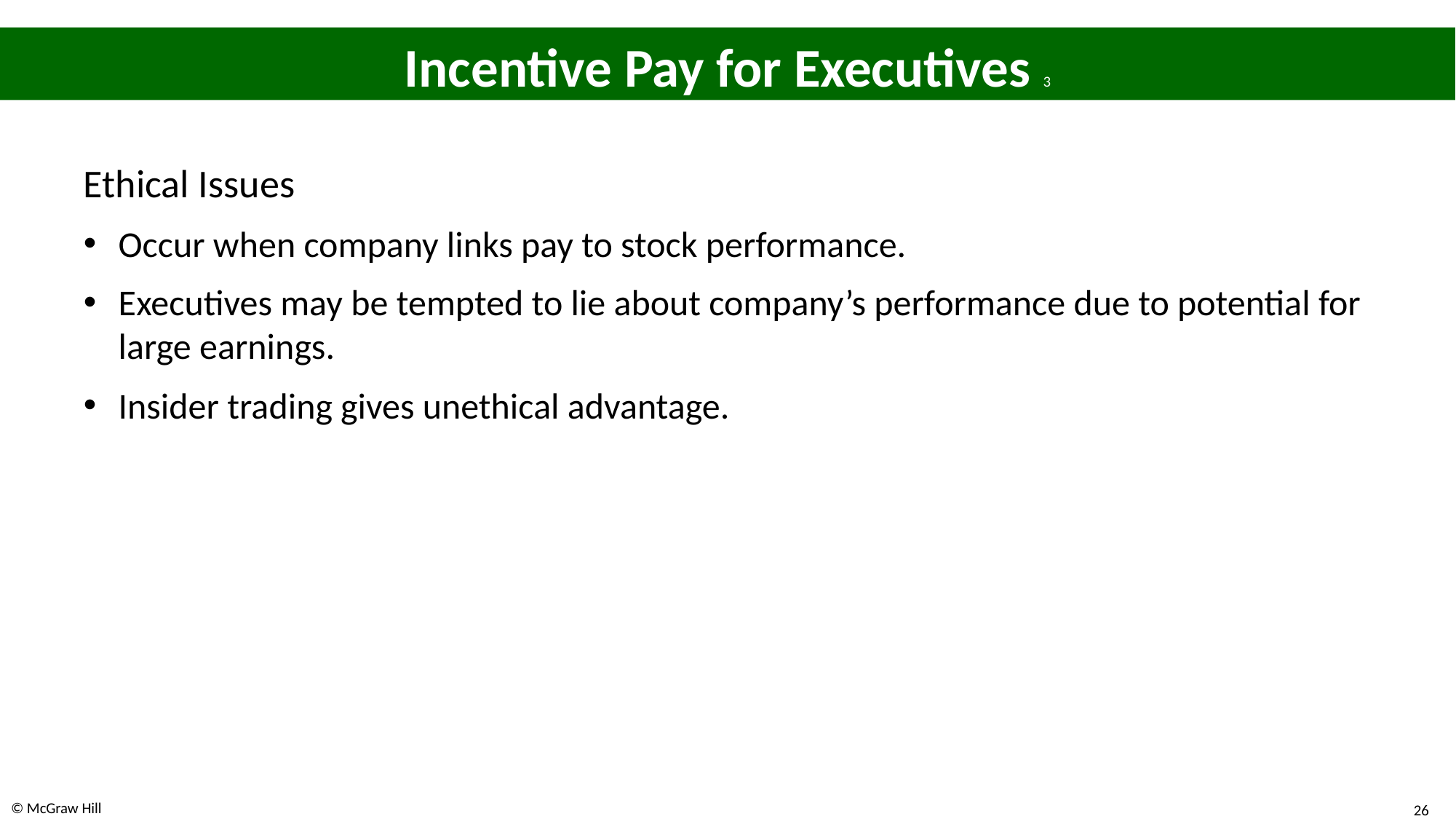

# Incentive Pay for Executives 3
Ethical Issues
Occur when company links pay to stock performance.
Executives may be tempted to lie about company’s performance due to potential for large earnings.
Insider trading gives unethical advantage.